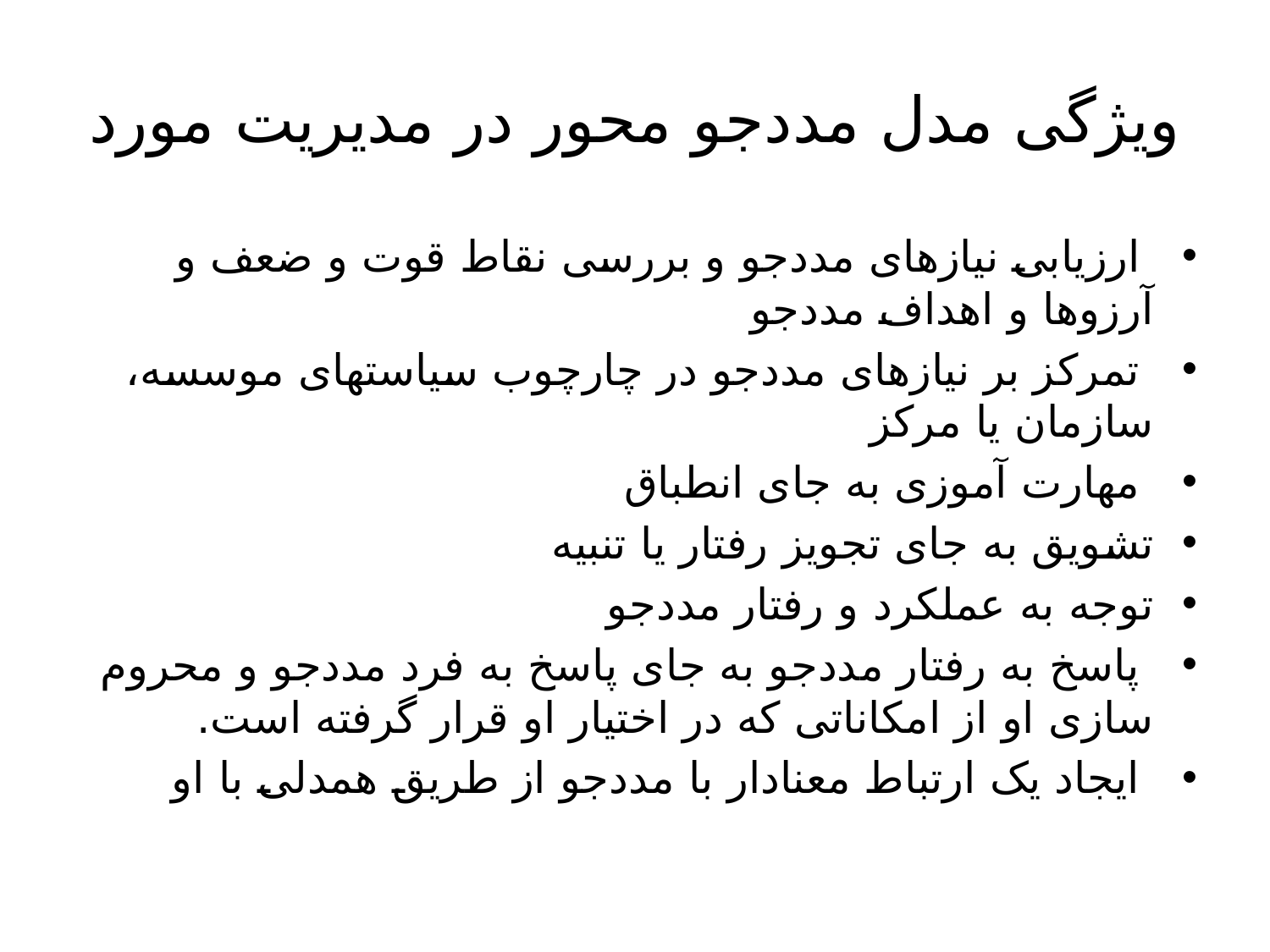

# ویژگی مدل مددجو محور در مدیریت مورد
 ارزیابی نیازهای مددجو و بررسی نقاط قوت و ضعف و آرزوها و اهداف مددجو
 تمرکز بر نیازهای مددجو در چارچوب سیاستهای موسسه، سازمان یا مرکز
 مهارت آموزی به جای انطباق
تشویق به جای تجویز رفتار یا تنبیه
توجه به عملکرد و رفتار مددجو
 پاسخ به رفتار مددجو به جای پاسخ به فرد مددجو و محروم سازی او از امکاناتی که در اختیار او قرار گرفته است.
 ایجاد یک ارتباط معنادار با مددجو از طریق همدلی با او